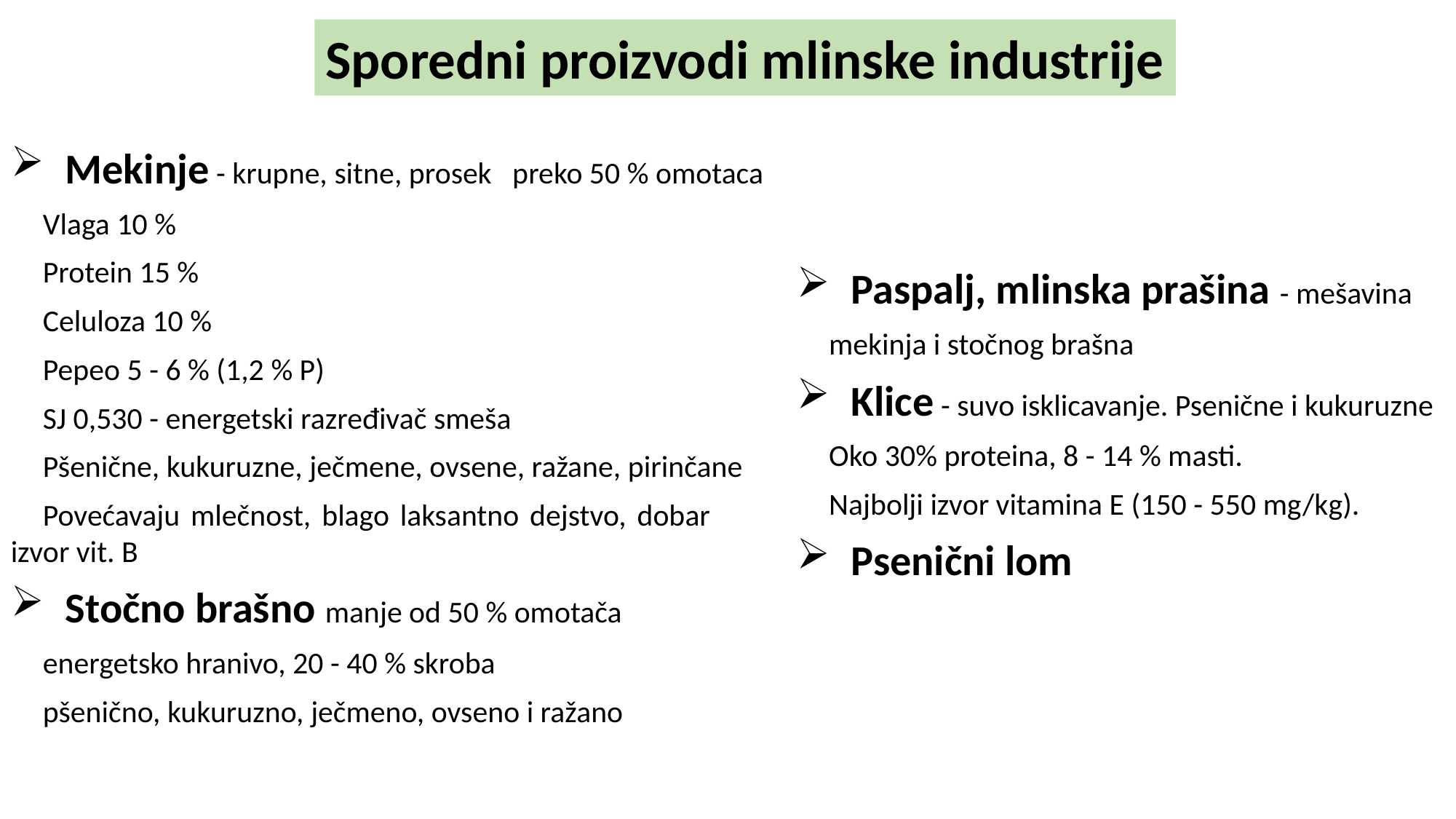

Sporedni proizvodi mlinske industrije
Mekinje - krupne, sitne, prosek   preko 50 % omotaca
Vlaga 10 %
Protein 15 %
Celuloza 10 %
Pepeo 5 - 6 % (1,2 % P)
SJ 0,530 - energetski razređivač smeša
Pšenične, kukuruzne, ječmene, ovsene, ražane, pirinčane
Povećavaju mlečnost, blago laksantno dejstvo, dobar       izvor vit. B
Stočno brašno manje od 50 % omotača
energetsko hranivo, 20 - 40 % skroba
pšenično, kukuruzno, ječmeno, ovseno i ražano
Paspalj, mlinska prašina - mešavina
mekinja i stočnog brašna
Klice - suvo isklicavanje. Psenične i kukuruzne
Oko 30% proteina, 8 - 14 % masti.
Najbolji izvor vitamina E (150 - 550 mg/kg).
Psenični lom